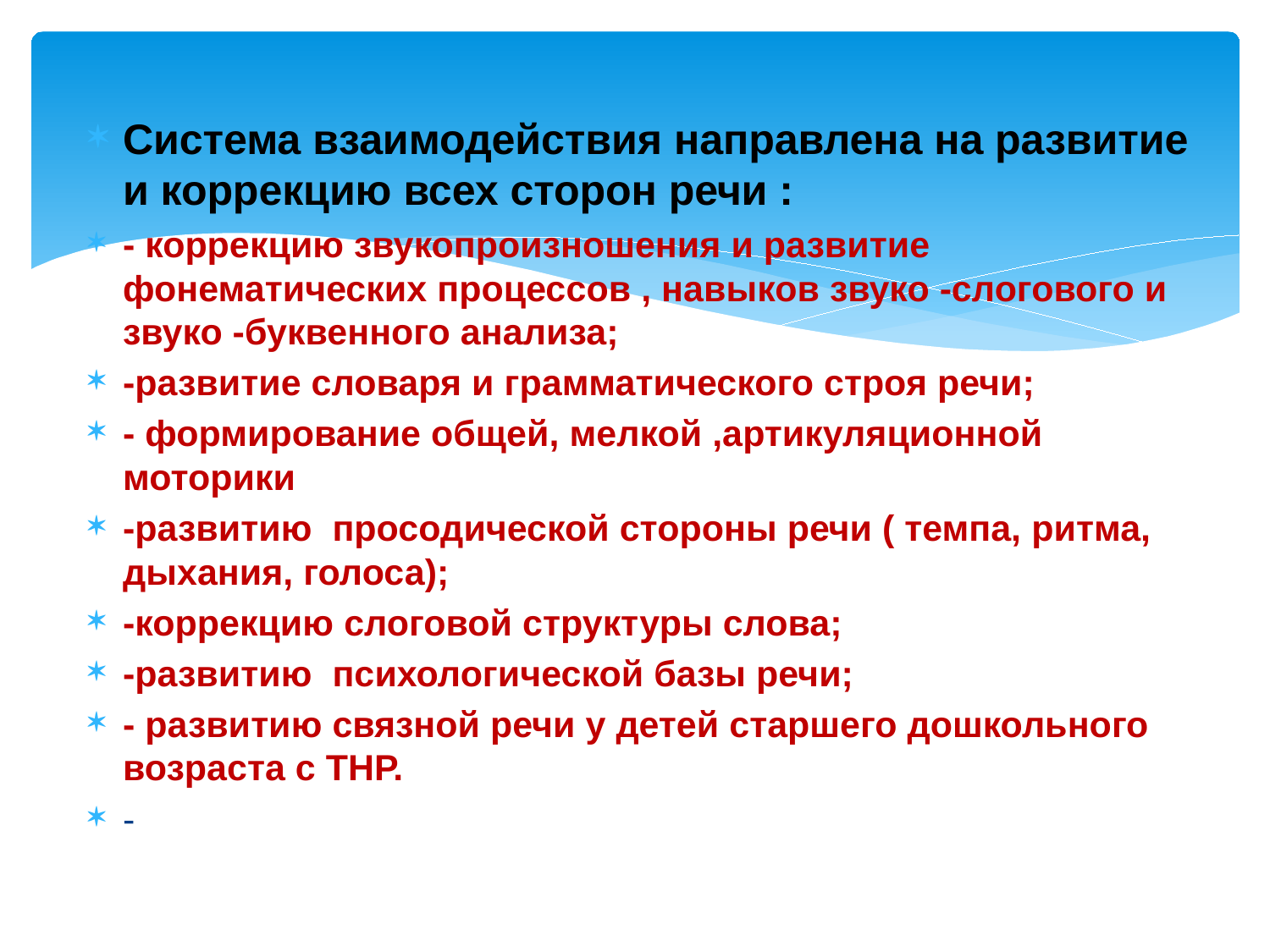

#
Система взаимодействия направлена на развитие и коррекцию всех сторон речи :
- коррекцию звукопроизношения и развитие фонематических процессов , навыков звуко -слогового и  звуко -буквенного анализа;
-развитие словаря и грамматического строя речи;
- формирование общей, мелкой ,артикуляционной моторики
-развитию  просодической стороны речи ( темпа, ритма, дыхания, голоса);
-коррекцию слоговой структуры слова;
-развитию  психологической базы речи;
- развитию связной речи у детей старшего дошкольного возраста с ТНР.
-